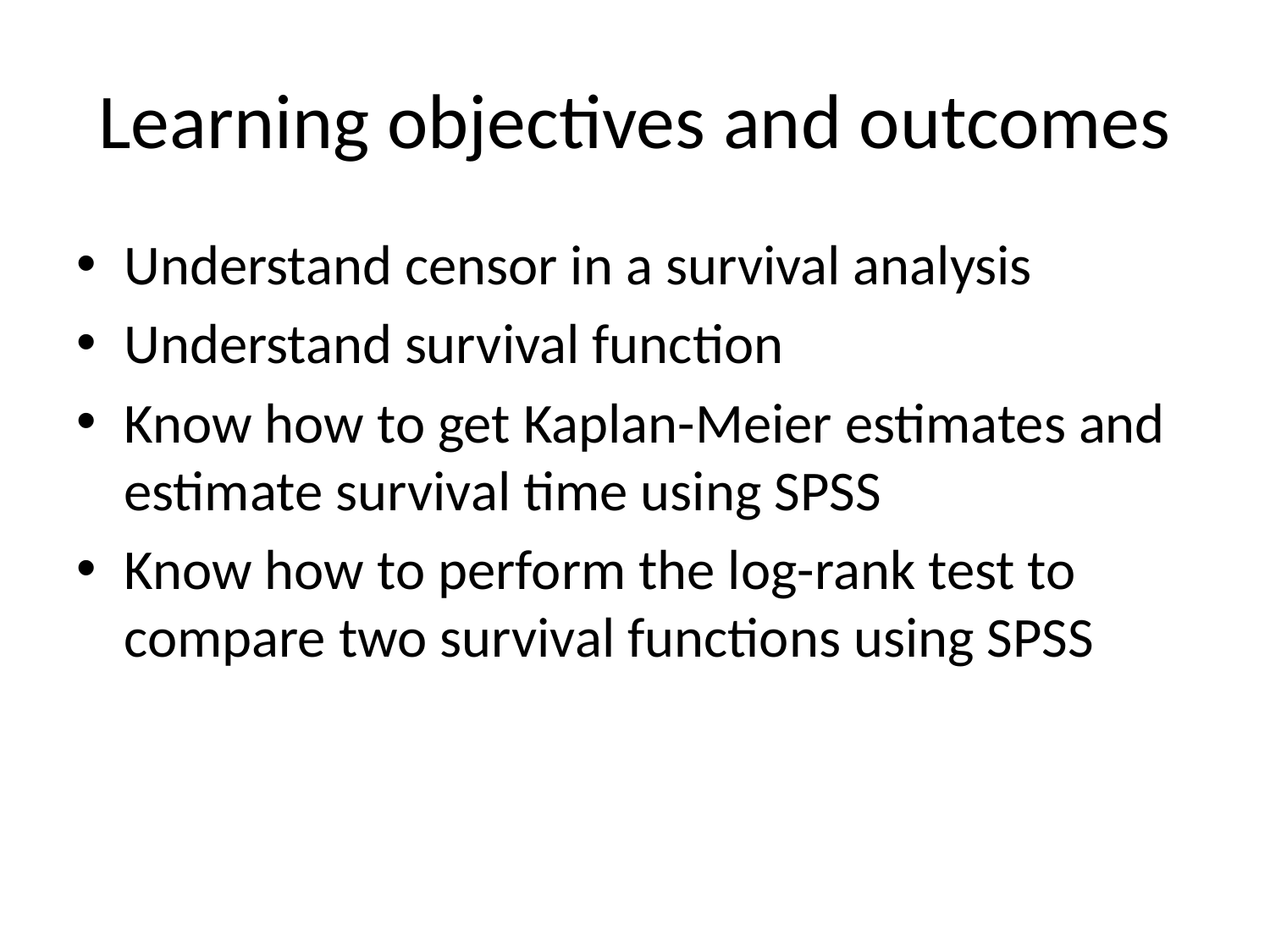

# Learning objectives and outcomes
Understand censor in a survival analysis
Understand survival function
Know how to get Kaplan-Meier estimates and estimate survival time using SPSS
Know how to perform the log-rank test to compare two survival functions using SPSS